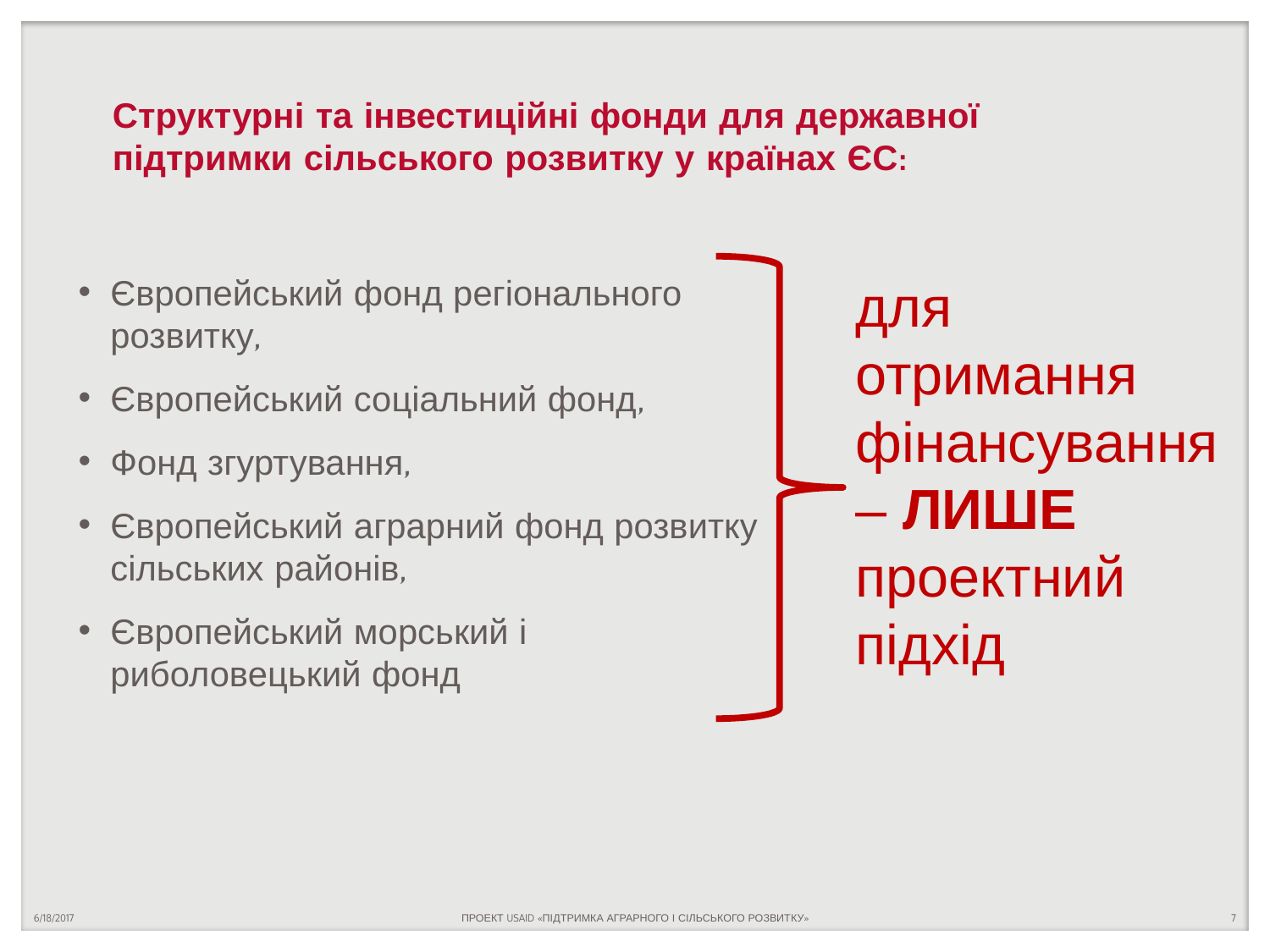

# Структурні та інвестиційні фонди для державної підтримки сільського розвитку у країнах ЄС:

Європейський фонд регіонального розвитку,
Європейський соціальний фонд,
Фонд згуртування,
Європейський аграрний фонд розвитку сільських районів,
Європейський морський і риболовецький фонд

для отримання фінансування – ЛИШЕ проектний підхід
6/18/2017
ПРОЕКТ USAID «ПІДТРИМКА АГРАРНОГО І СІЛЬСЬКОГО РОЗВИТКУ»
7